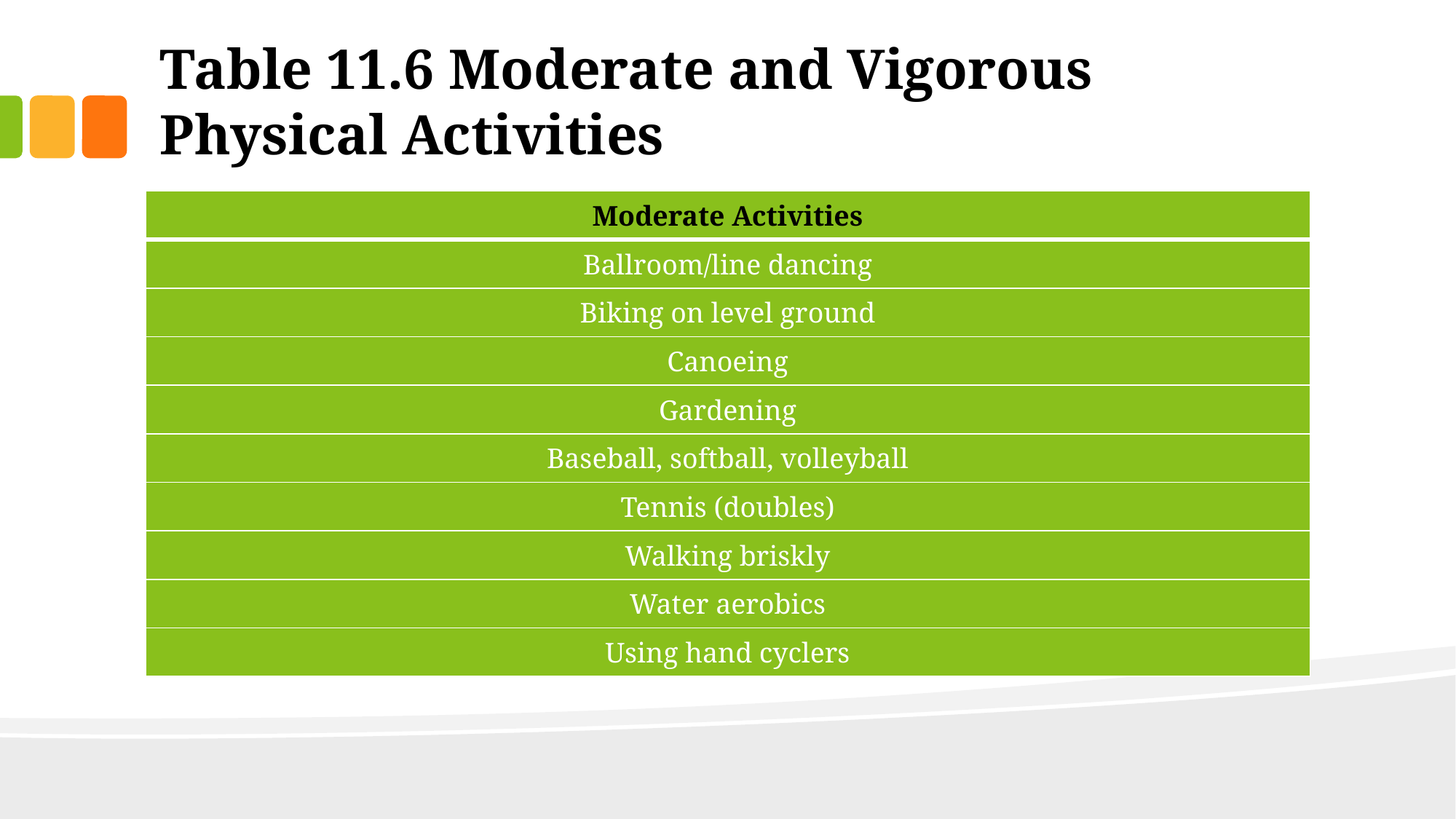

# Table 11.6 Moderate and Vigorous Physical Activities
| Moderate Activities |
| --- |
| Ballroom/line dancing |
| Biking on level ground |
| Canoeing |
| Gardening |
| Baseball, softball, volleyball |
| Tennis (doubles) |
| Walking briskly |
| Water aerobics |
| Using hand cyclers |